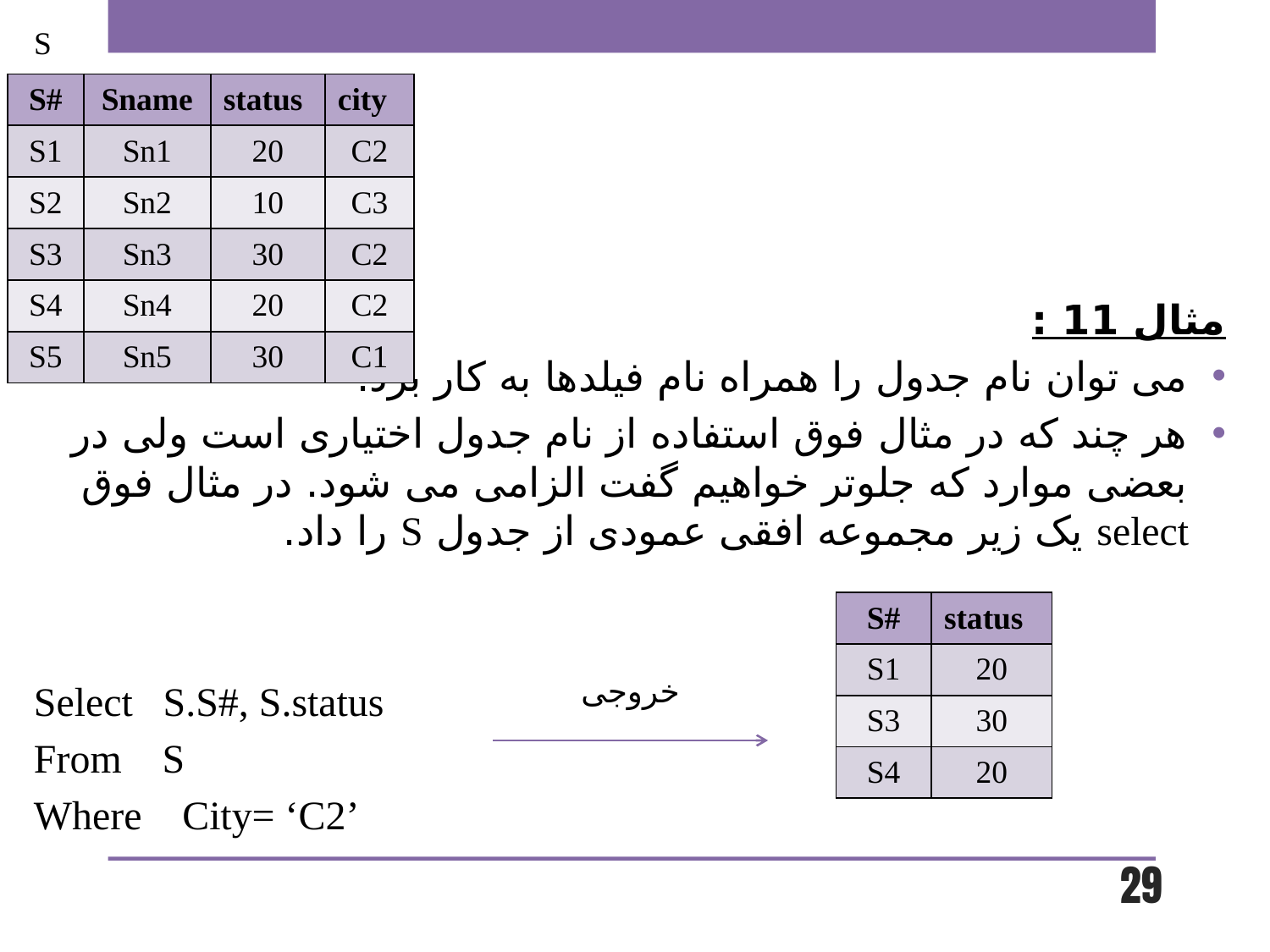

S
| S# | Sname | status | city |
| --- | --- | --- | --- |
| S1 | Sn1 | 20 | C2 |
| S2 | Sn2 | 10 | C3 |
| S3 | Sn3 | 30 | C2 |
| S4 | Sn4 | 20 | C2 |
| S5 | Sn5 | 30 | C1 |
مثال 11 :
می توان نام جدول را همراه نام فیلدها به کار برد.
هر چند که در مثال فوق استفاده از نام جدول اختیاری است ولی در بعضی موارد که جلوتر خواهیم گفت الزامی می شود. در مثال فوق select یک زیر مجموعه افقی عمودی از جدول S را داد.

Select   S.S#, S.status
From    S
Where    City= ‘C2’
| S# | status |
| --- | --- |
| S1 | 20 |
| S3 | 30 |
| S4 | 20 |
خروجی
29